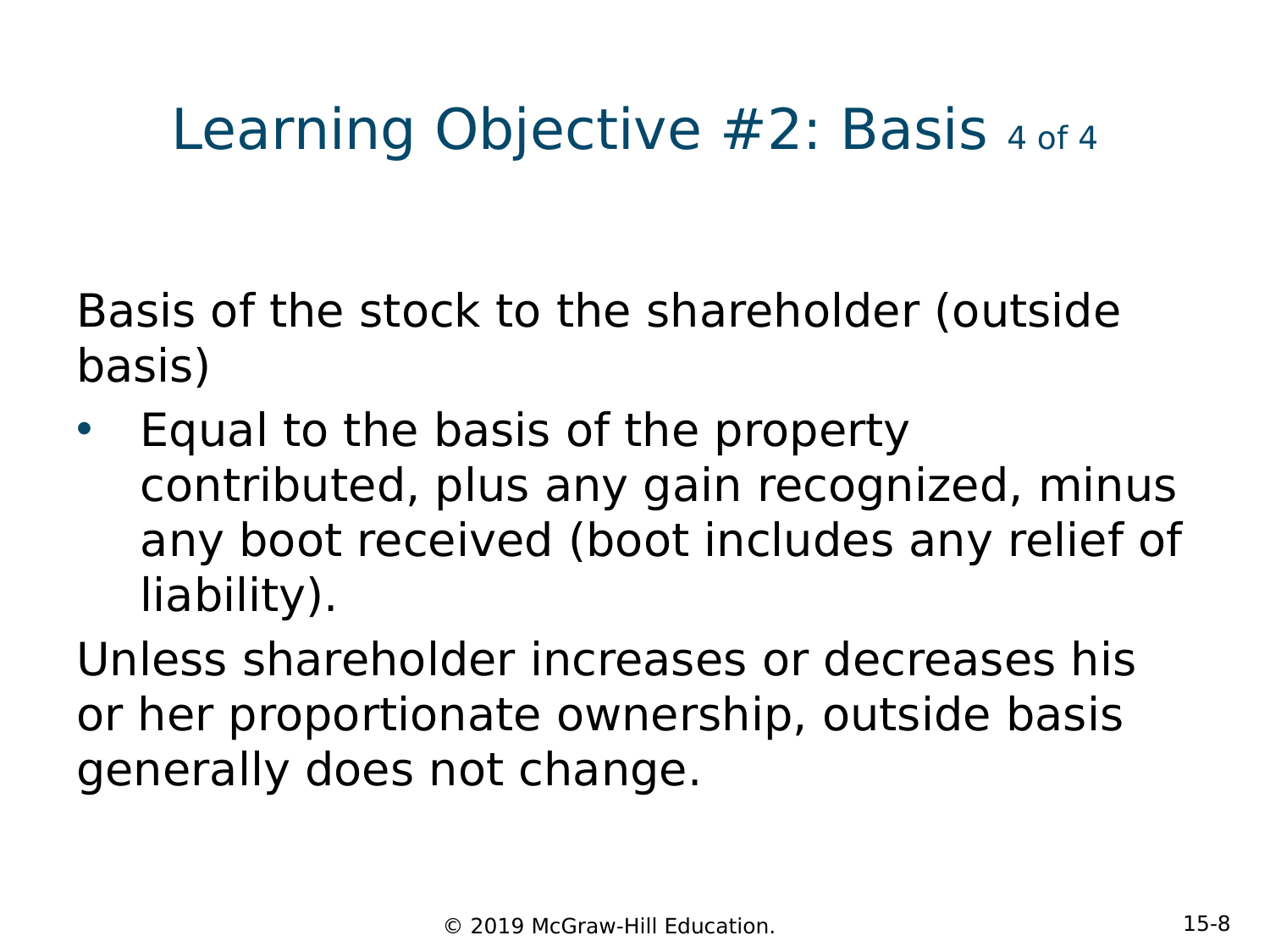

# Learning Objective #2: Basis 4 of 4
Basis of the stock to the shareholder (outside basis)
Equal to the basis of the property contributed, plus any gain recognized, minus any boot received (boot includes any relief of liability).
Unless shareholder increases or decreases his or her proportionate ownership, outside basis generally does not change.